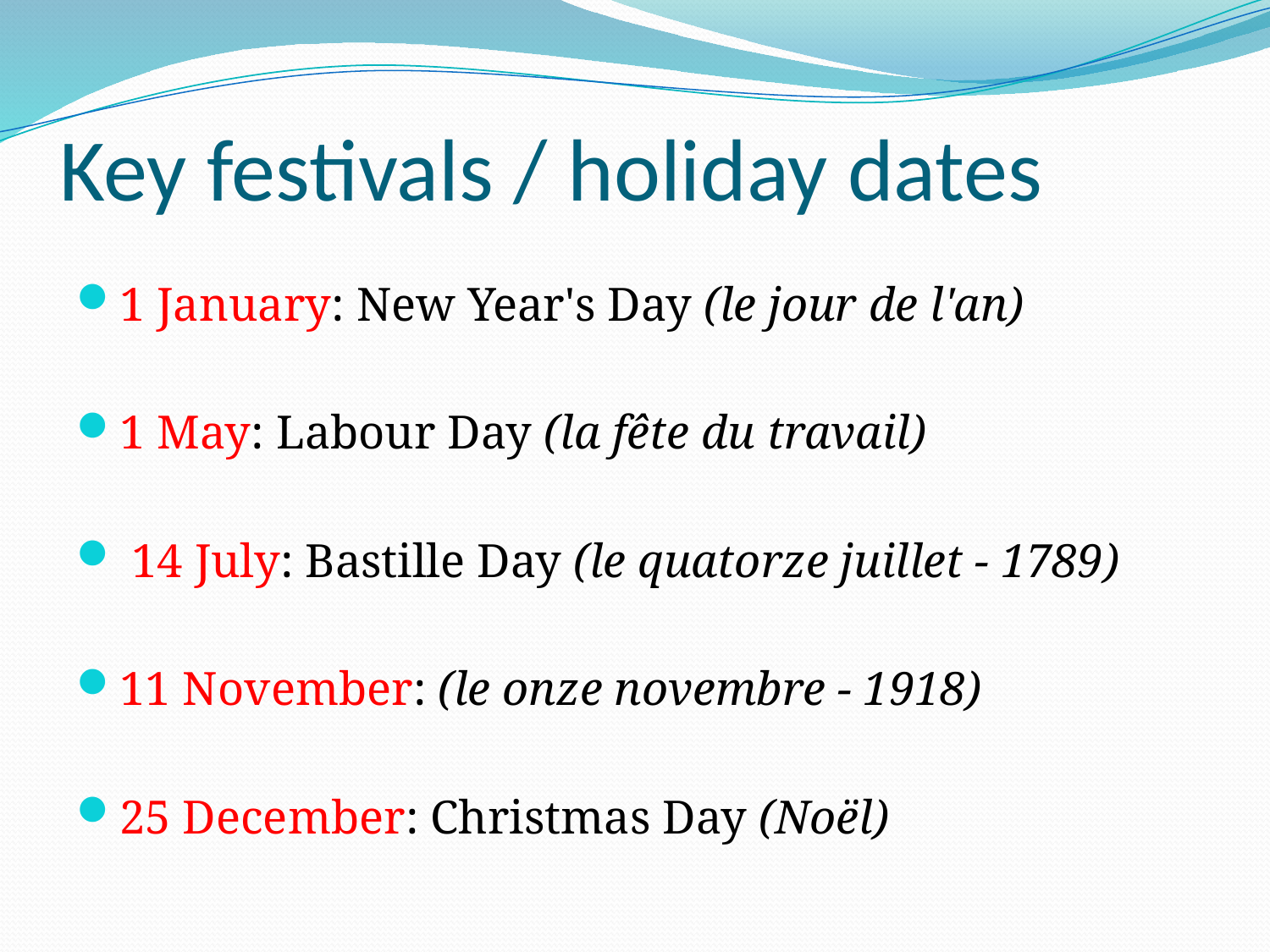

# Key festivals / holiday dates
1 January: New Year's Day (le jour de l'an)

1 May: Labour Day (la fête du travail)

 14 July: Bastille Day (le quatorze juillet - 1789)

11 November: (le onze novembre - 1918)

25 December: Christmas Day (Noël)